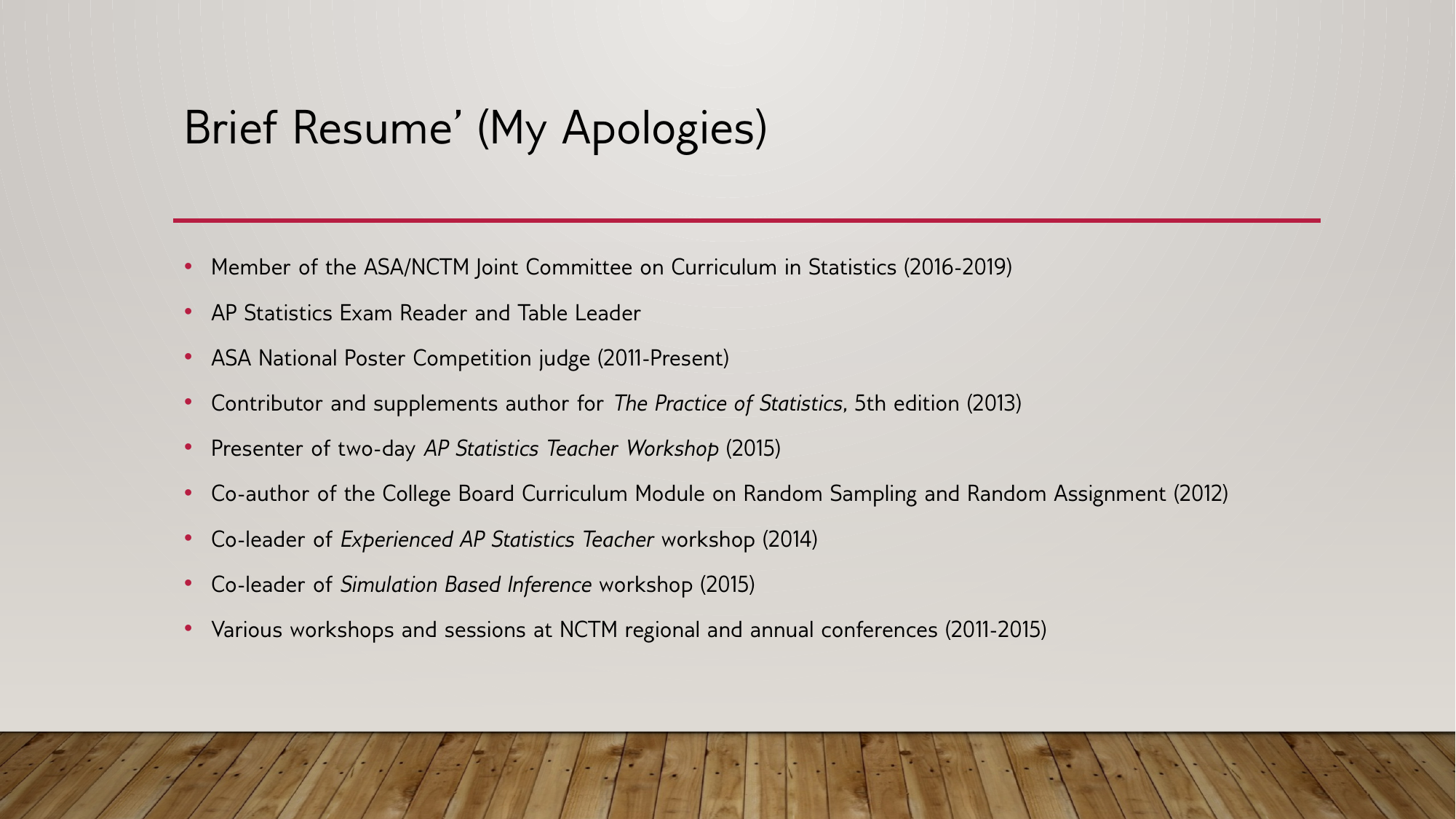

# Brief Resume’ (My Apologies)
Member of the ASA/NCTM Joint Committee on Curriculum in Statistics (2016-2019)
AP Statistics Exam Reader and Table Leader
ASA National Poster Competition judge (2011-Present)
Contributor and supplements author for The Practice of Statistics, 5th edition (2013)
Presenter of two-day AP Statistics Teacher Workshop (2015)
Co-author of the College Board Curriculum Module on Random Sampling and Random Assignment (2012)
Co-leader of Experienced AP Statistics Teacher workshop (2014)
Co-leader of Simulation Based Inference workshop (2015)
Various workshops and sessions at NCTM regional and annual conferences (2011-2015)